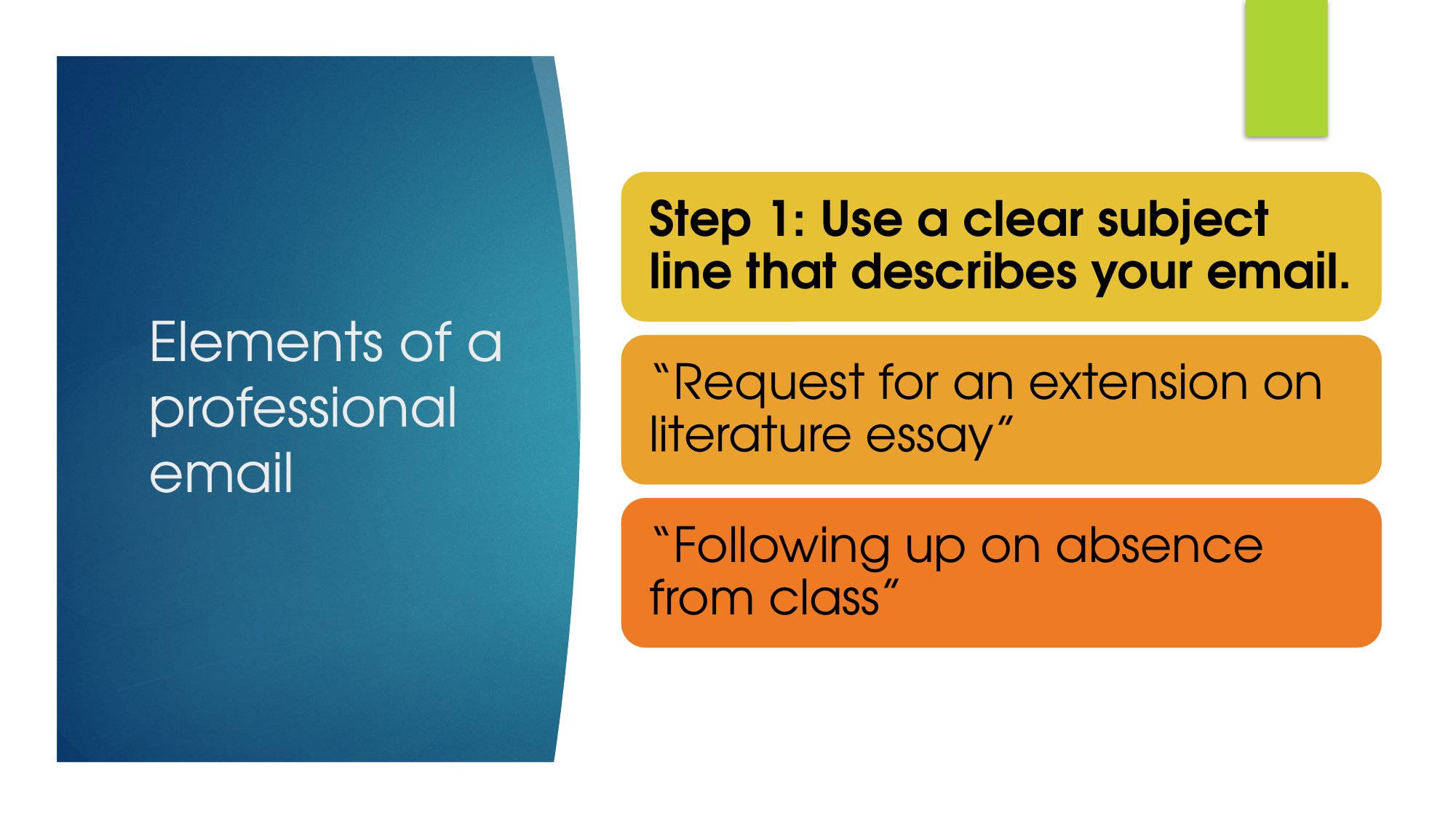

Step 1: Use a clear subject line that describes your email.
“Request for an extension on literature essay”
“Following up on absence from class”
Elements of a professional email